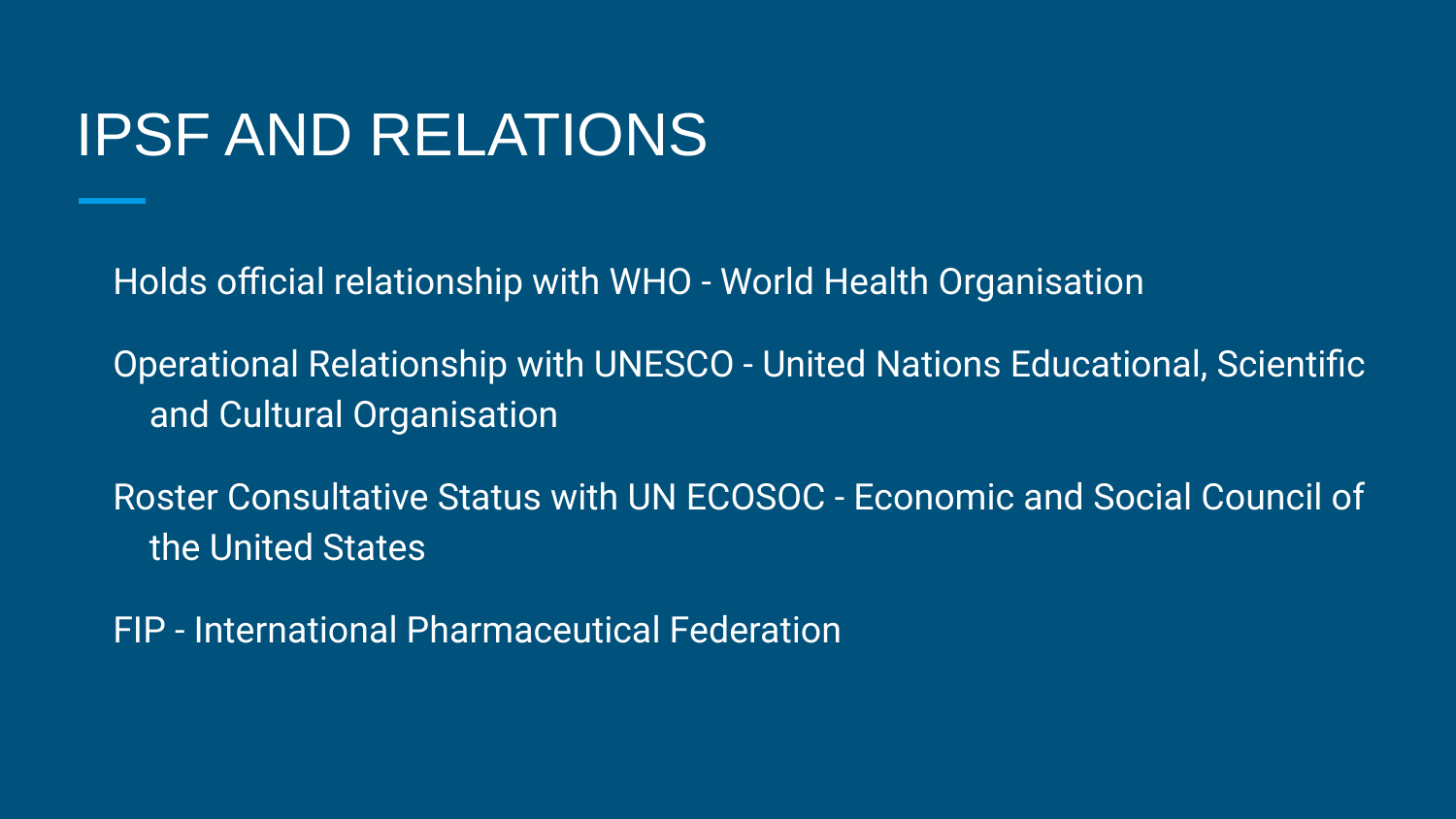

# IPSF AND RELATIONS
Holds official relationship with WHO - World Health Organisation
Operational Relationship with UNESCO - United Nations Educational, Scientific and Cultural Organisation
Roster Consultative Status with UN ECOSOC - Economic and Social Council of the United States
FIP - International Pharmaceutical Federation